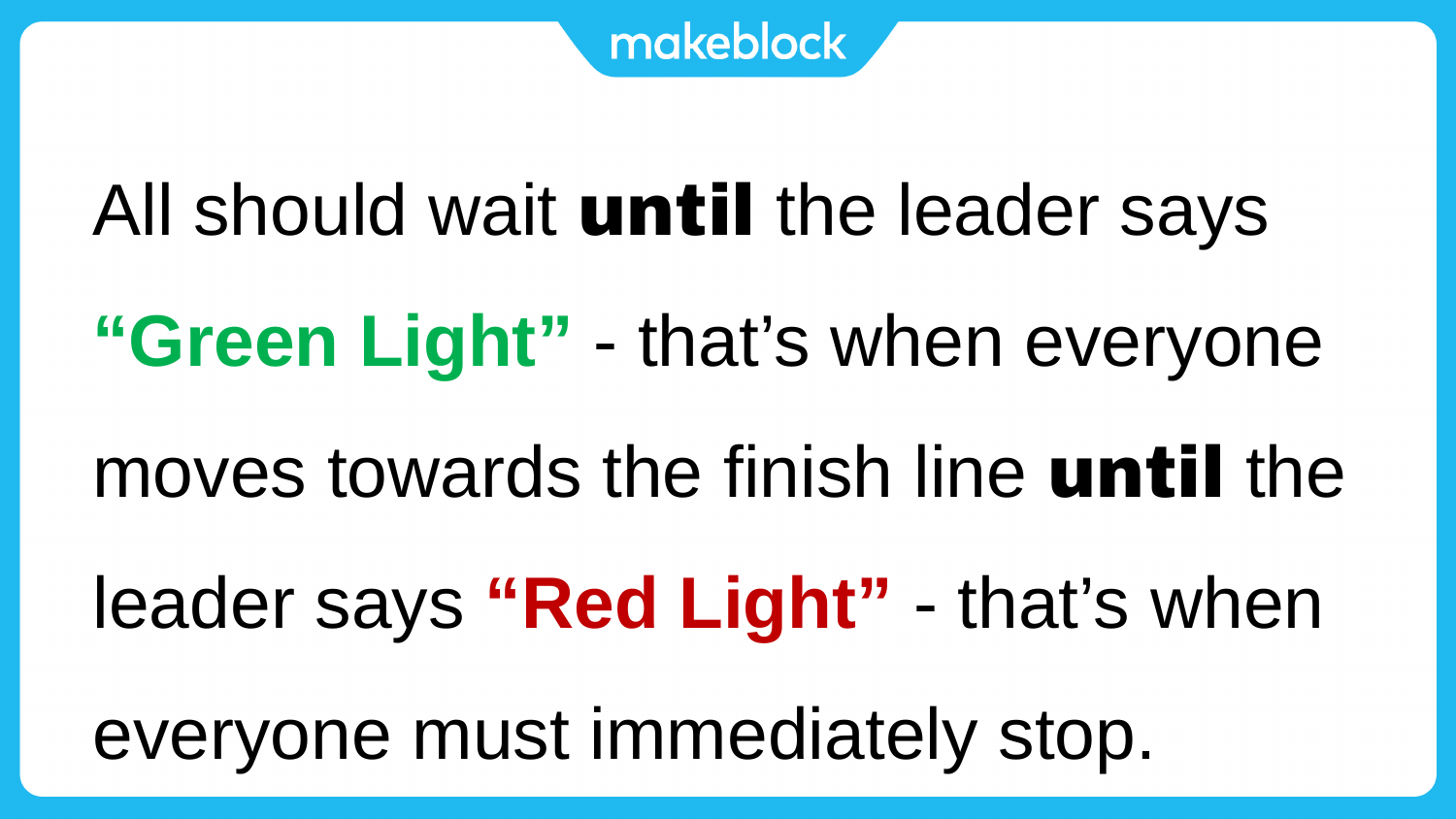

All should wait until the leader says “Green Light” - that’s when everyone moves towards the finish line until the leader says “Red Light” - that’s when everyone must immediately stop.